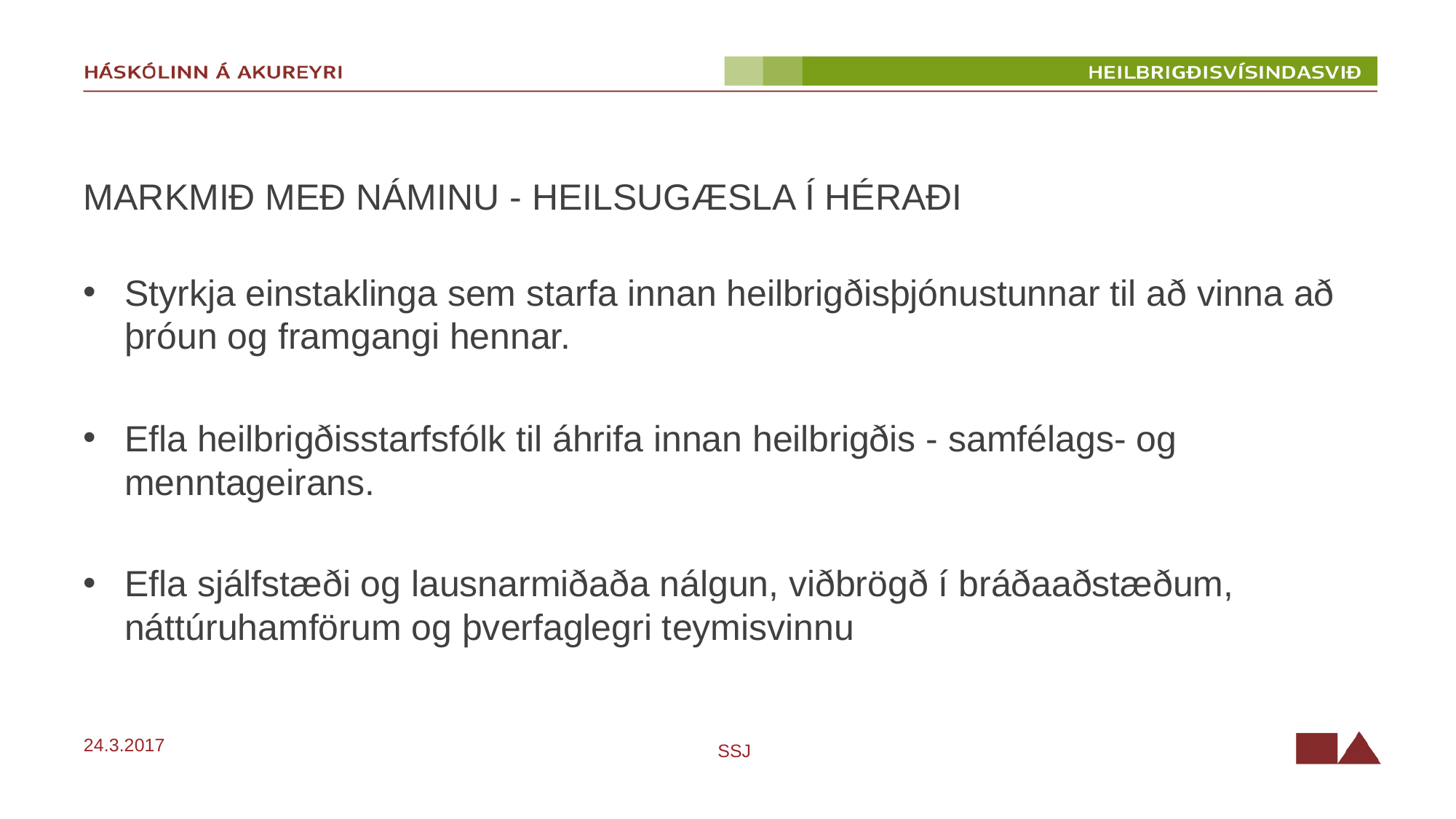

# Markmið með náminu - Heilsugæsla í héraði
Styrkja einstaklinga sem starfa innan heilbrigðisþjónustunnar til að vinna að þróun og framgangi hennar.

Efla heilbrigðisstarfsfólk til áhrifa innan heilbrigðis - samfélags- og menntageirans.

Efla sjálfstæði og lausnarmiðaða nálgun, viðbrögð í bráðaaðstæðum, náttúruhamförum og þverfaglegri teymisvinnu
24.3.2017
SSJ